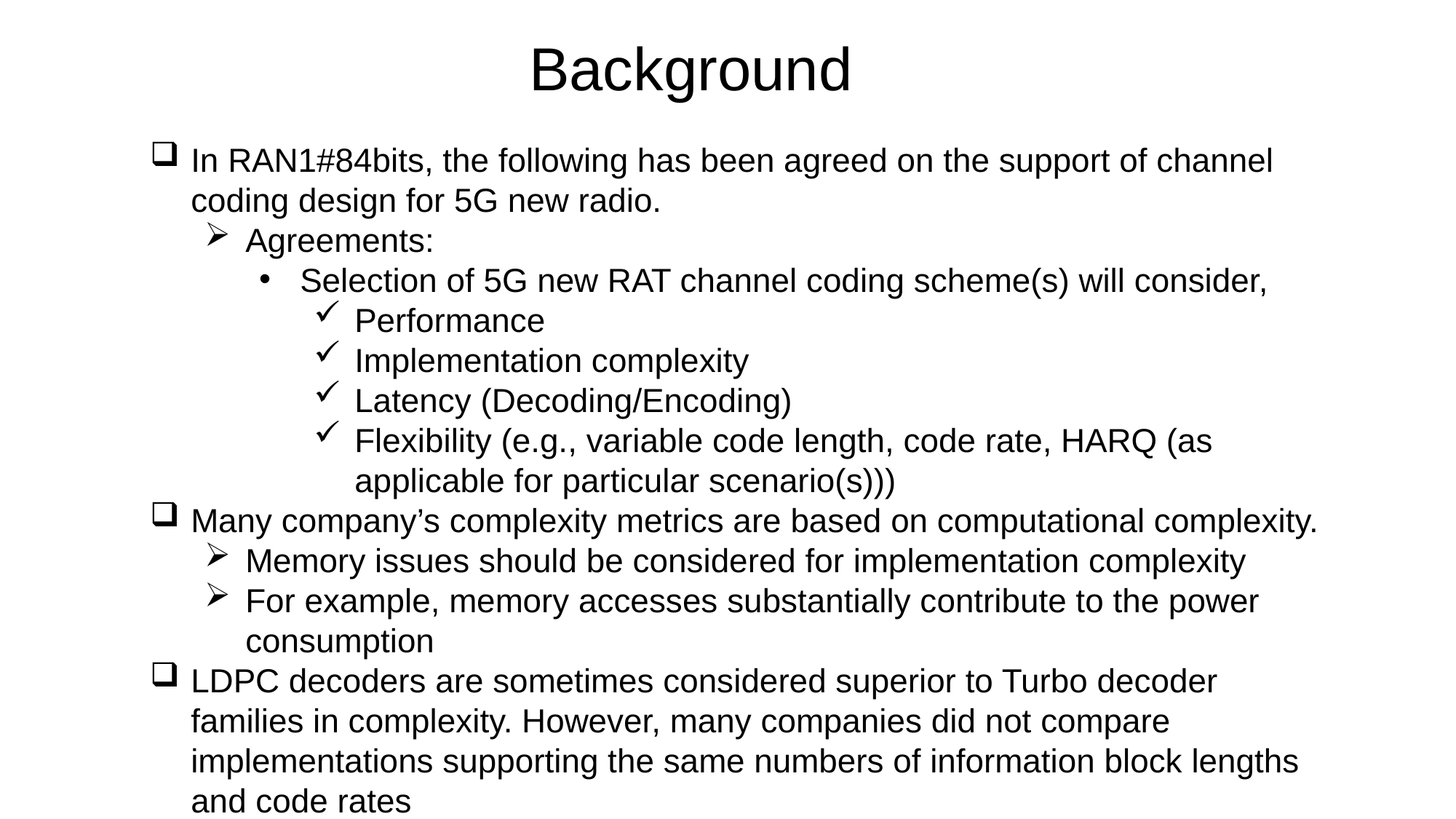

Background
#
In RAN1#84bits, the following has been agreed on the support of channel coding design for 5G new radio.
Agreements:
Selection of 5G new RAT channel coding scheme(s) will consider,
Performance
Implementation complexity
Latency (Decoding/Encoding)
Flexibility (e.g., variable code length, code rate, HARQ (as applicable for particular scenario(s)))
Many company’s complexity metrics are based on computational complexity.
Memory issues should be considered for implementation complexity
For example, memory accesses substantially contribute to the power consumption
LDPC decoders are sometimes considered superior to Turbo decoder families in complexity. However, many companies did not compare implementations supporting the same numbers of information block lengths and code rates